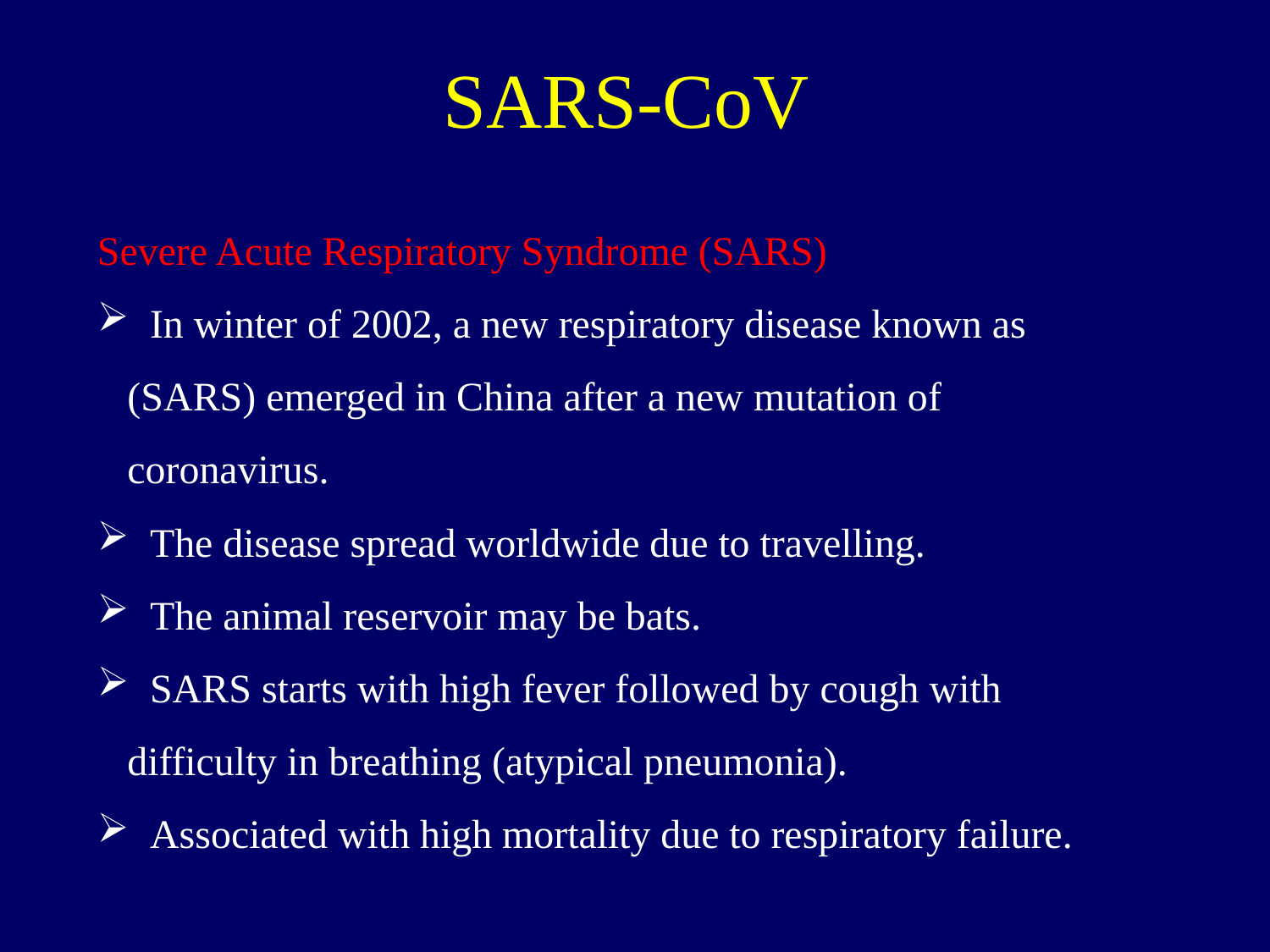

# SARS-CoV
Severe Acute Respiratory Syndrome (SARS)
  In winter of 2002, a new respiratory disease known as (SARS) emerged in China after a new mutation of coronavirus.
  The disease spread worldwide due to travelling.
  The animal reservoir may be bats.
  SARS starts with high fever followed by cough with difficulty in breathing (atypical pneumonia).
  Associated with high mortality due to respiratory failure.